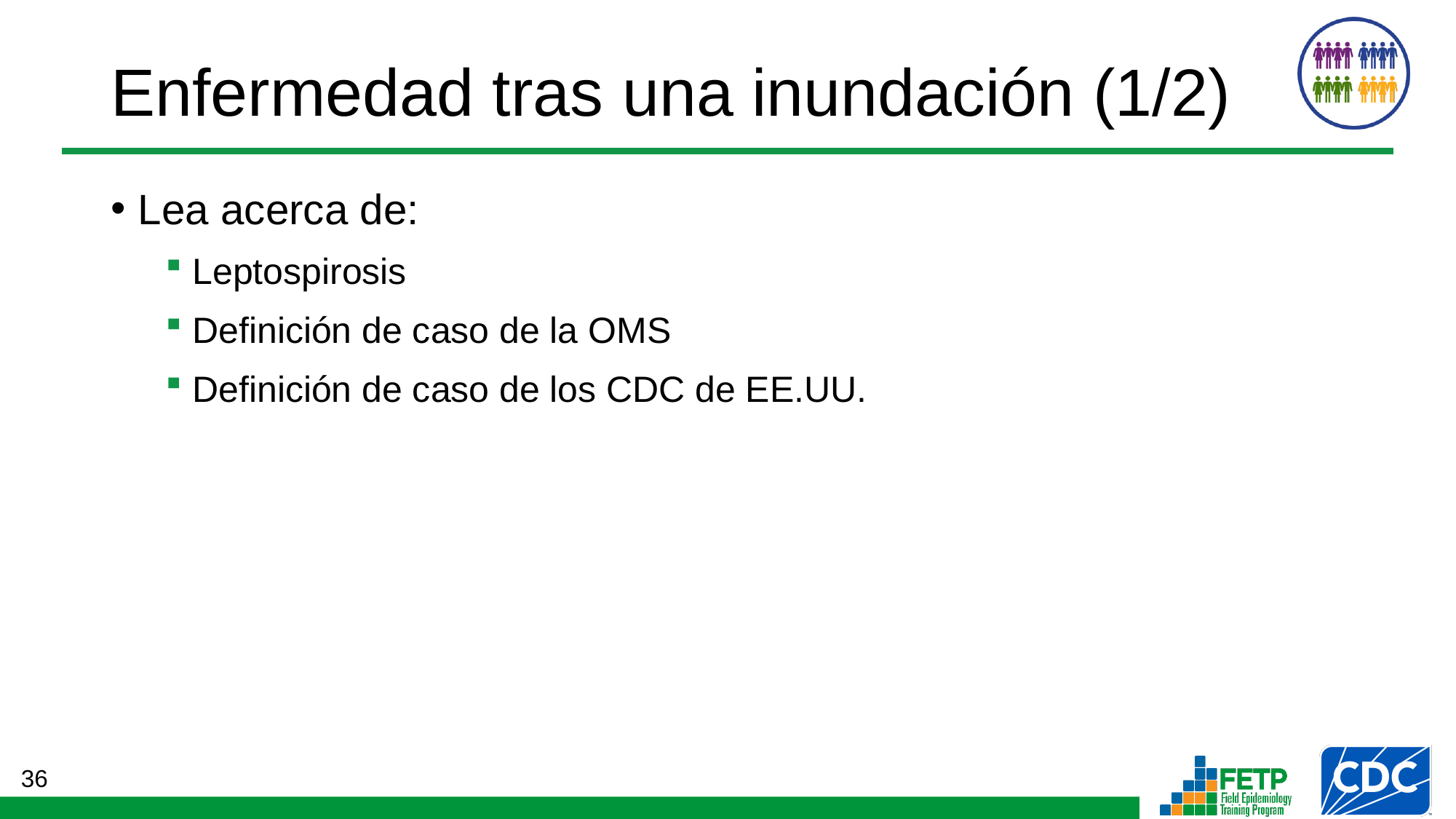

# Enfermedad tras una inundación (1/2)
Lea acerca de:
Leptospirosis
Definición de caso de la OMS
Definición de caso de los CDC de EE.UU.